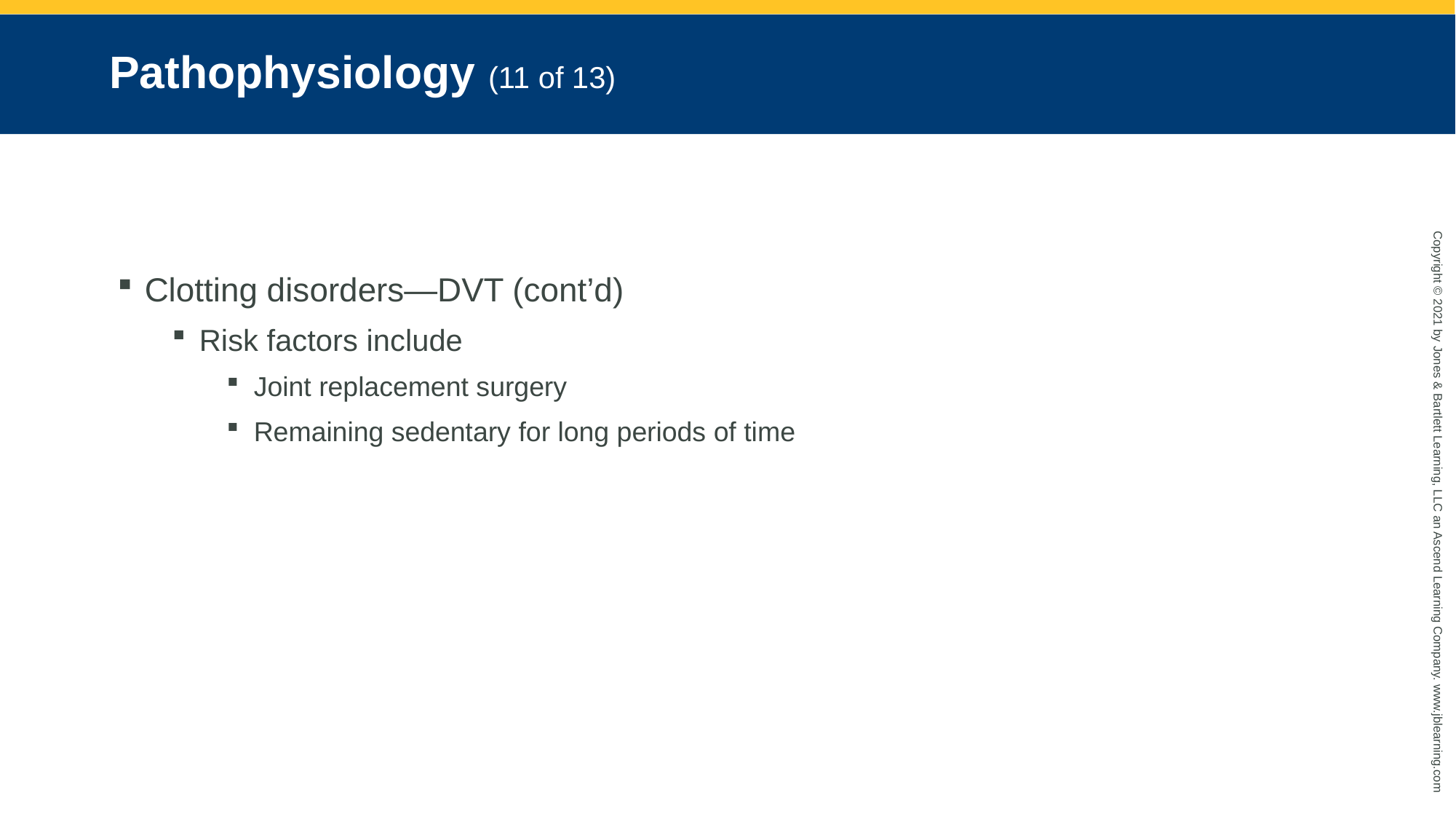

# Pathophysiology (11 of 13)
Clotting disorders—DVT (cont’d)
Risk factors include
Joint replacement surgery
Remaining sedentary for long periods of time